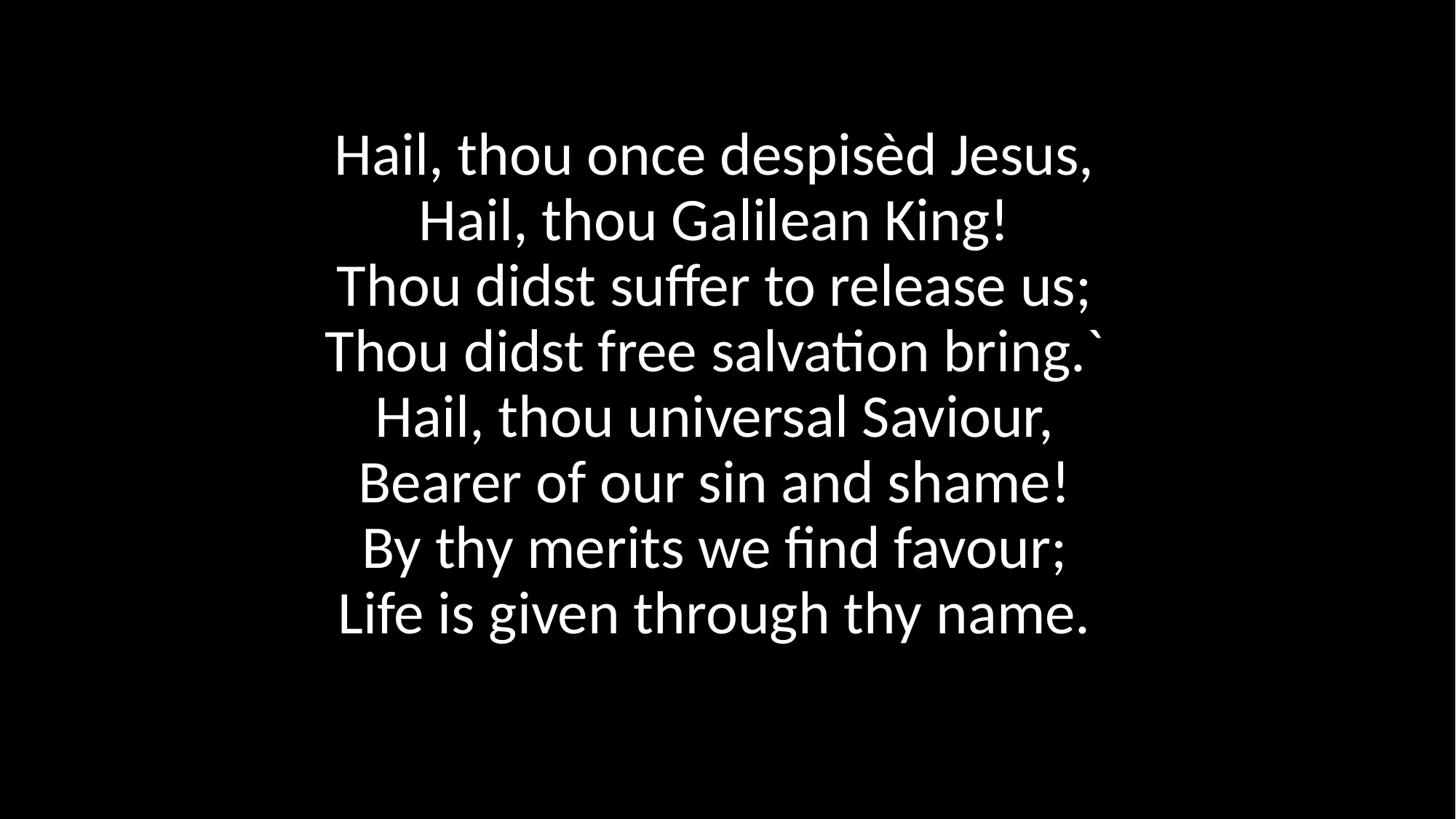

Hail, thou once despisèd Jesus,
Hail, thou Galilean King!
Thou didst suffer to release us;
Thou didst free salvation bring.`
Hail, thou universal Saviour,
Bearer of our sin and shame!
By thy merits we find favour;
Life is given through thy name.